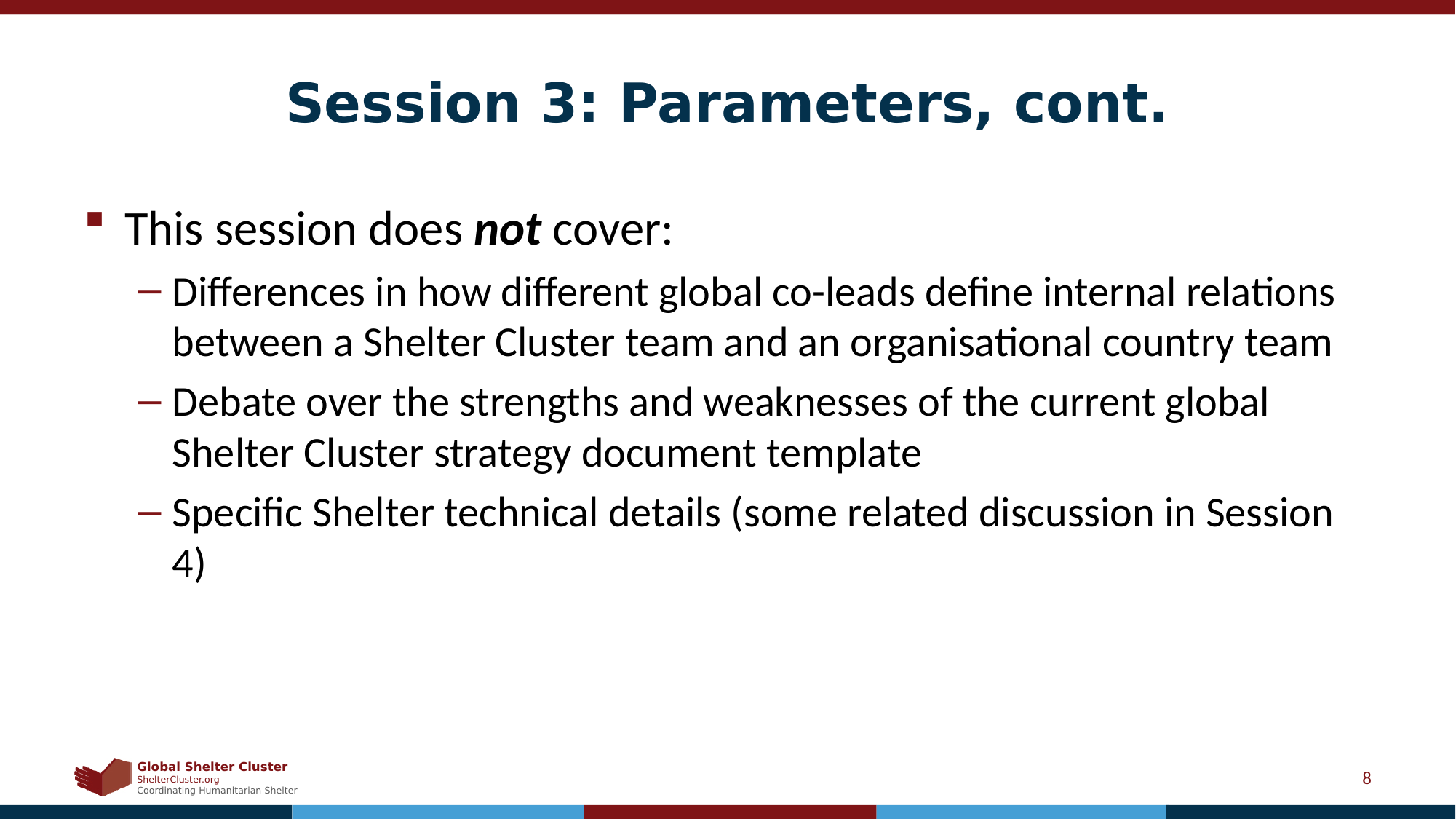

# Session 3: Parameters, cont.
This session does not cover:
Differences in how different global co-leads define internal relations between a Shelter Cluster team and an organisational country team
Debate over the strengths and weaknesses of the current global Shelter Cluster strategy document template
Specific Shelter technical details (some related discussion in Session 4)
8